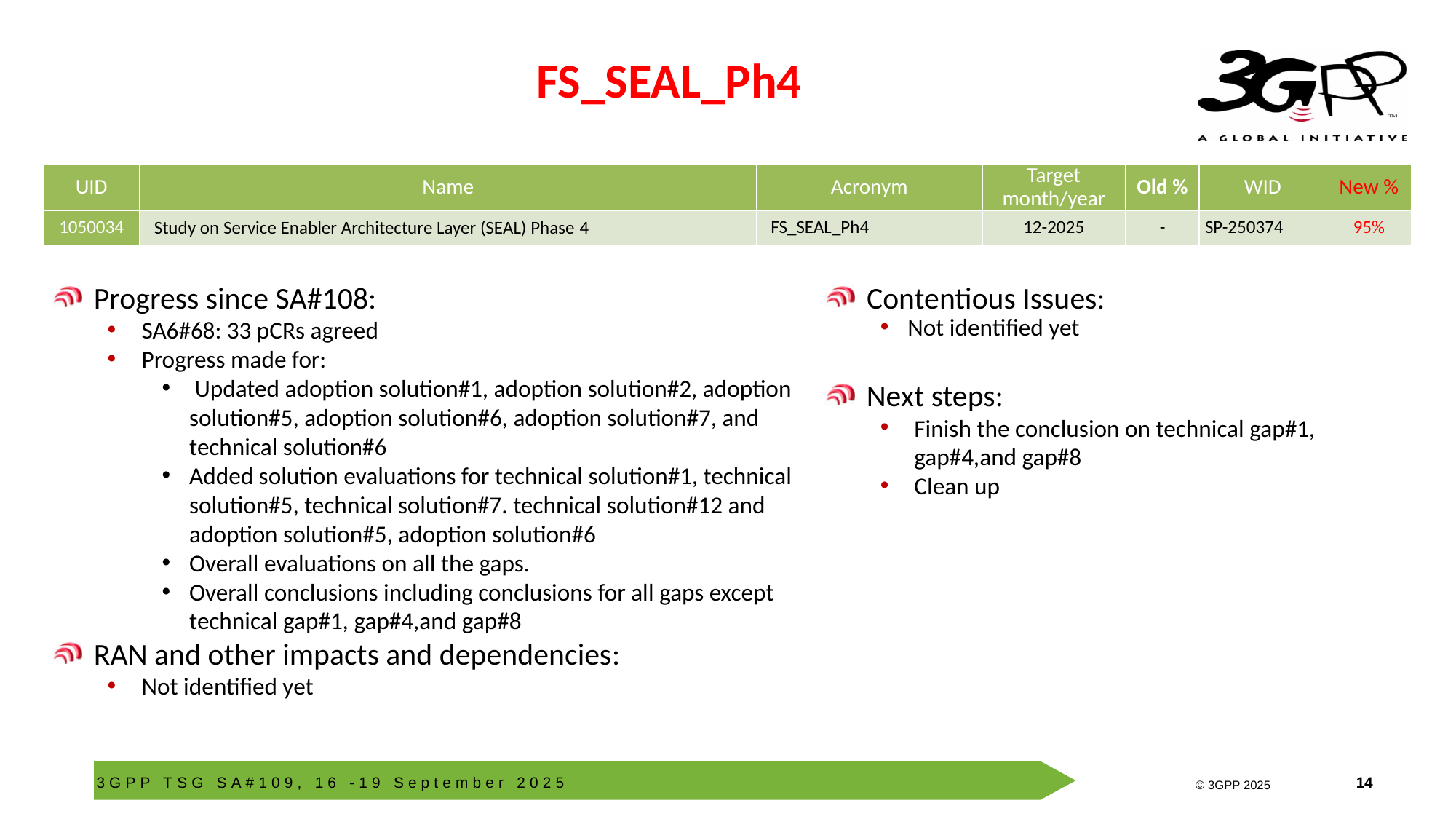

# FS_SEAL_Ph4
| UID | Name | Acronym | Target month/year | Old % | WID | New % |
| --- | --- | --- | --- | --- | --- | --- |
| 1050034 | Study on Service Enabler Architecture Layer (SEAL) Phase 4 | FS\_SEAL\_Ph4 | 12-2025 | - | SP-250374 | 95% |
Progress since SA#108:
SA6#68: 33 pCRs agreed
Progress made for:
 Updated adoption solution#1, adoption solution#2, adoption solution#5, adoption solution#6, adoption solution#7, and technical solution#6
Added solution evaluations for technical solution#1, technical solution#5, technical solution#7. technical solution#12 and adoption solution#5, adoption solution#6
Overall evaluations on all the gaps.
Overall conclusions including conclusions for all gaps except technical gap#1, gap#4,and gap#8
RAN and other impacts and dependencies:
Not identified yet
Contentious Issues:
Not identified yet

Next steps:
Finish the conclusion on technical gap#1, gap#4,and gap#8
Clean up